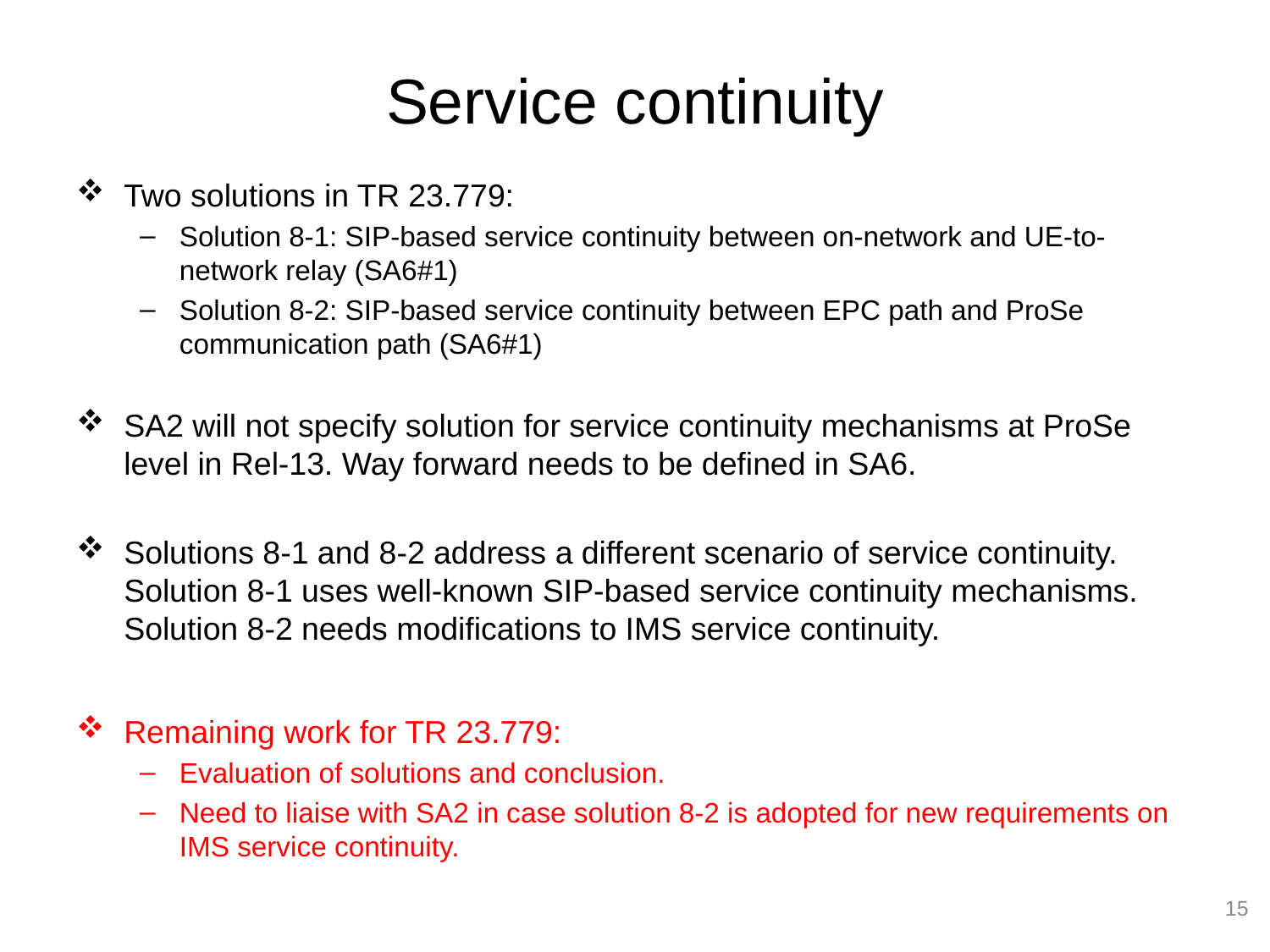

# Service continuity
Two solutions in TR 23.779:
Solution 8-1: SIP-based service continuity between on-network and UE-to-network relay (SA6#1)
Solution 8-2: SIP-based service continuity between EPC path and ProSe communication path (SA6#1)

SA2 will not specify solution for service continuity mechanisms at ProSe level in Rel-13. Way forward needs to be defined in SA6.

Solutions 8-1 and 8-2 address a different scenario of service continuity. Solution 8-1 uses well-known SIP-based service continuity mechanisms. Solution 8-2 needs modifications to IMS service continuity.

Remaining work for TR 23.779:
Evaluation of solutions and conclusion.
Need to liaise with SA2 in case solution 8-2 is adopted for new requirements on IMS service continuity.
15